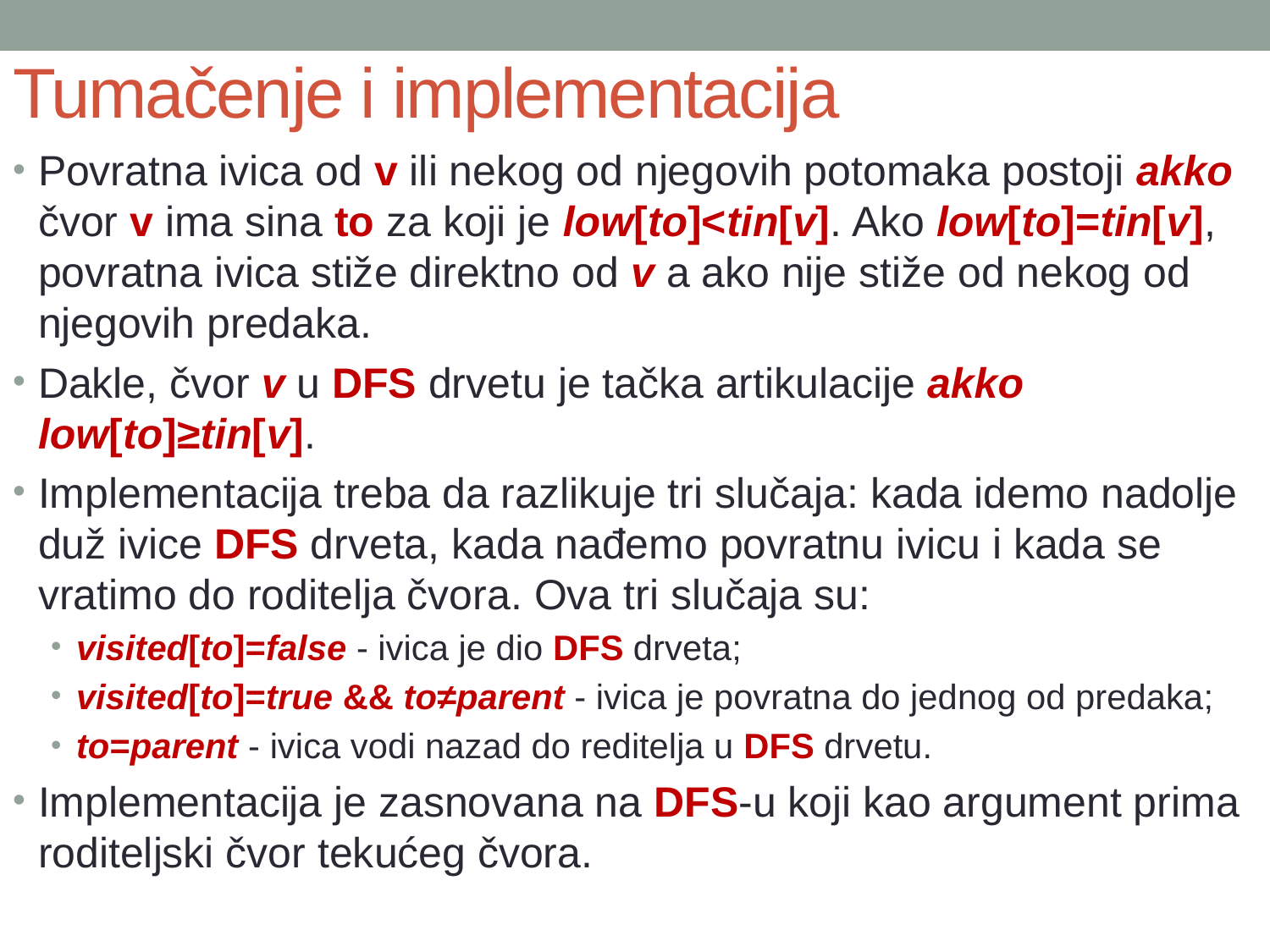

# Tumačenje i implementacija
Povratna ivica od v ili nekog od njegovih potomaka postoji akko čvor v ima sina to za koji je low[to]<tin[v]. Ako low[to]=tin[v], povratna ivica stiže direktno od v a ako nije stiže od nekog od njegovih predaka.
Dakle, čvor v u DFS drvetu je tačka artikulacije akko low[to]≥tin[v].
Implementacija treba da razlikuje tri slučaja: kada idemo nadolje duž ivice DFS drveta, kada nađemo povratnu ivicu i kada se vratimo do roditelja čvora. Ova tri slučaja su:
visited[to]=false - ivica je dio DFS drveta;
visited[to]=true && to≠parent - ivica je povratna do jednog od predaka;
to=parent - ivica vodi nazad do reditelja u DFS drvetu.
Implementacija je zasnovana na DFS-u koji kao argument prima roditeljski čvor tekućeg čvora.